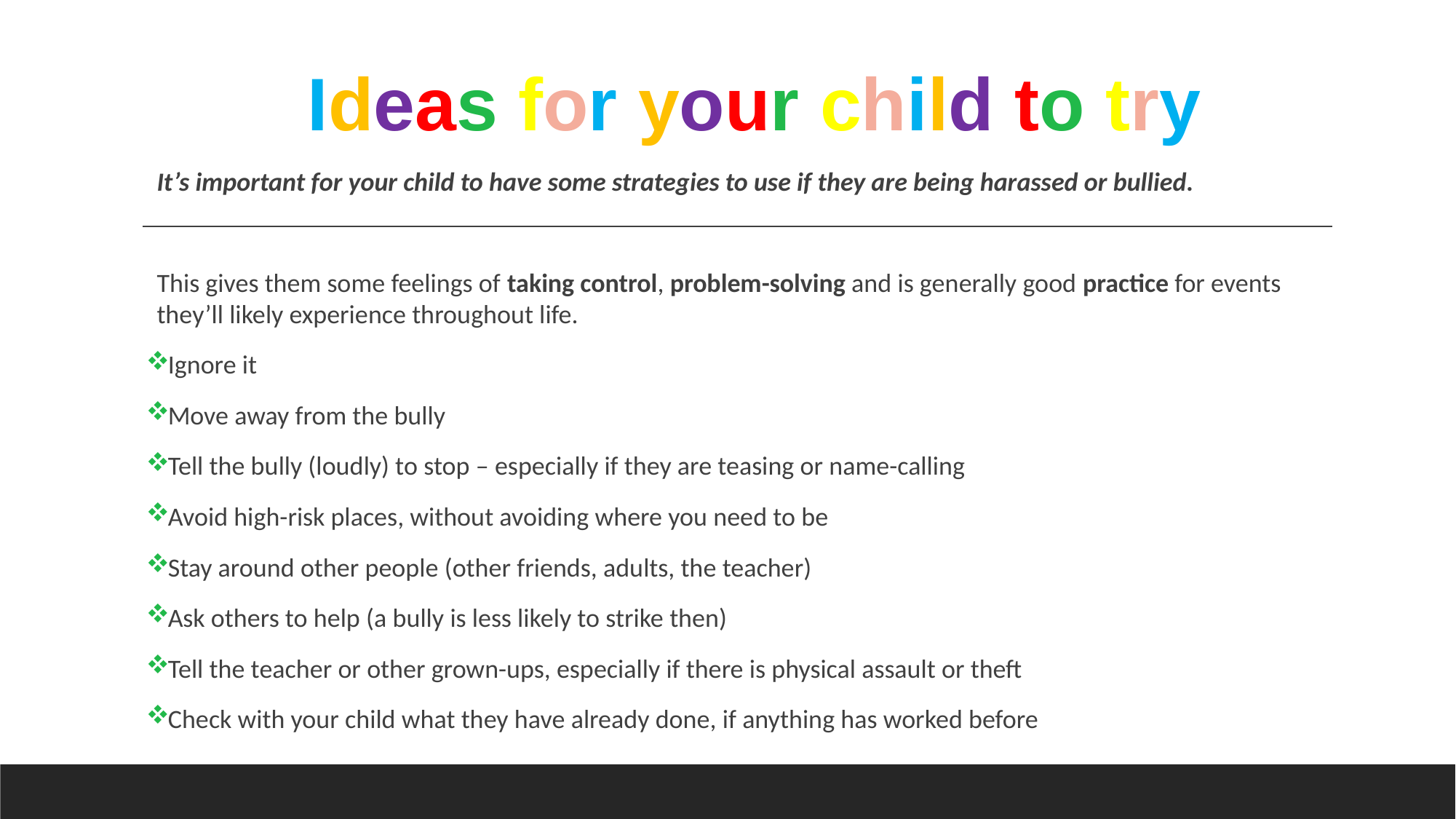

#
Ideas for your child to try
It’s important for your child to have some strategies to use if they are being harassed or bullied.

This gives them some feelings of taking control, problem-solving and is generally good practice for events they’ll likely experience throughout life.
Ignore it
Move away from the bully
Tell the bully (loudly) to stop – especially if they are teasing or name-calling
Avoid high-risk places, without avoiding where you need to be
Stay around other people (other friends, adults, the teacher)
Ask others to help (a bully is less likely to strike then)
Tell the teacher or other grown-ups, especially if there is physical assault or theft
Check with your child what they have already done, if anything has worked before